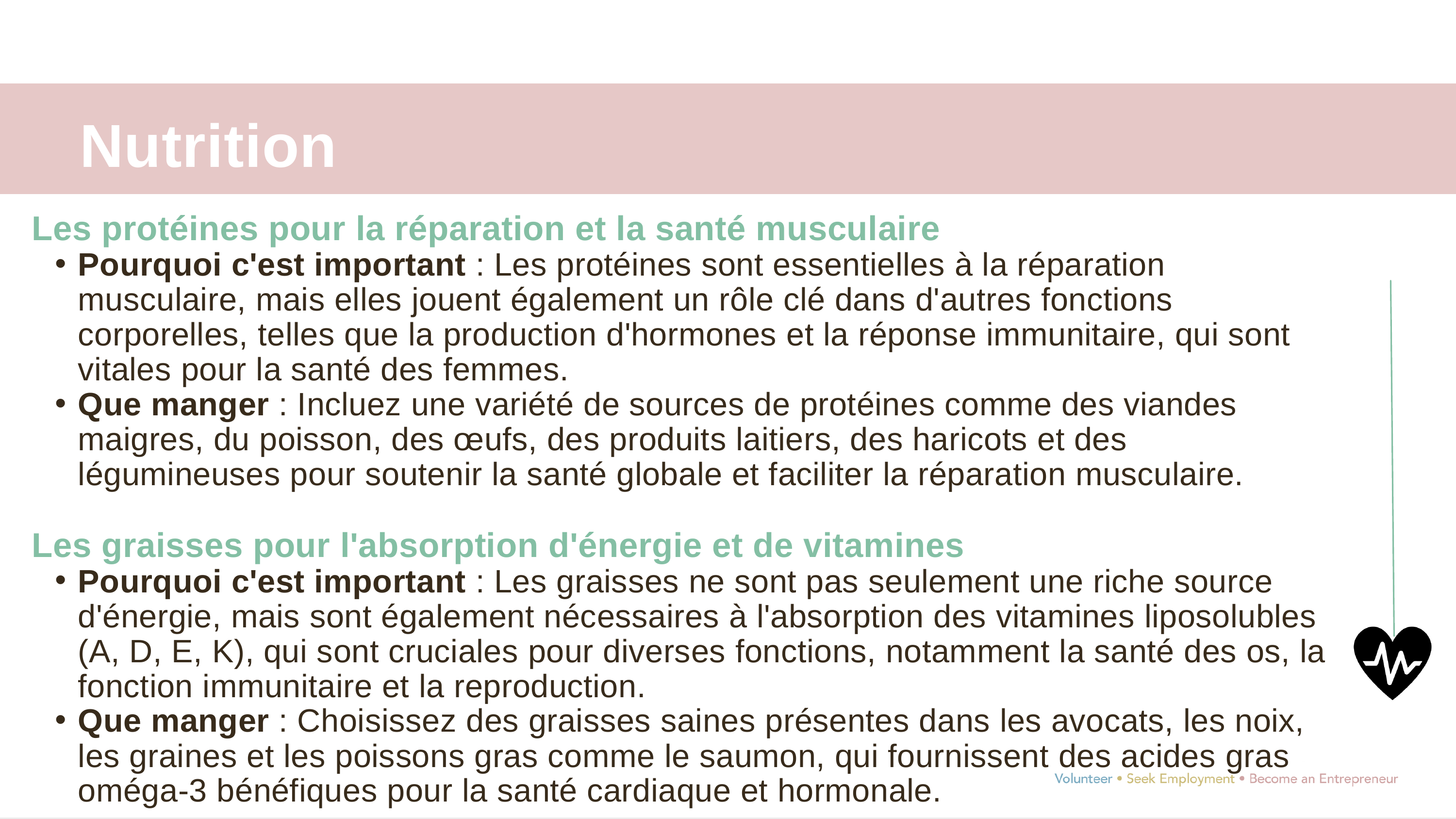

Nutrition

Les protéines pour la réparation et la santé musculaire
Pourquoi c'est important : Les protéines sont essentielles à la réparation musculaire, mais elles jouent également un rôle clé dans d'autres fonctions corporelles, telles que la production d'hormones et la réponse immunitaire, qui sont vitales pour la santé des femmes.
Que manger : Incluez une variété de sources de protéines comme des viandes maigres, du poisson, des œufs, des produits laitiers, des haricots et des légumineuses pour soutenir la santé globale et faciliter la réparation musculaire.

Les graisses pour l'absorption d'énergie et de vitamines
Pourquoi c'est important : Les graisses ne sont pas seulement une riche source d'énergie, mais sont également nécessaires à l'absorption des vitamines liposolubles (A, D, E, K), qui sont cruciales pour diverses fonctions, notamment la santé des os, la fonction immunitaire et la reproduction.
Que manger : Choisissez des graisses saines présentes dans les avocats, les noix, les graines et les poissons gras comme le saumon, qui fournissent des acides gras oméga-3 bénéfiques pour la santé cardiaque et hormonale.